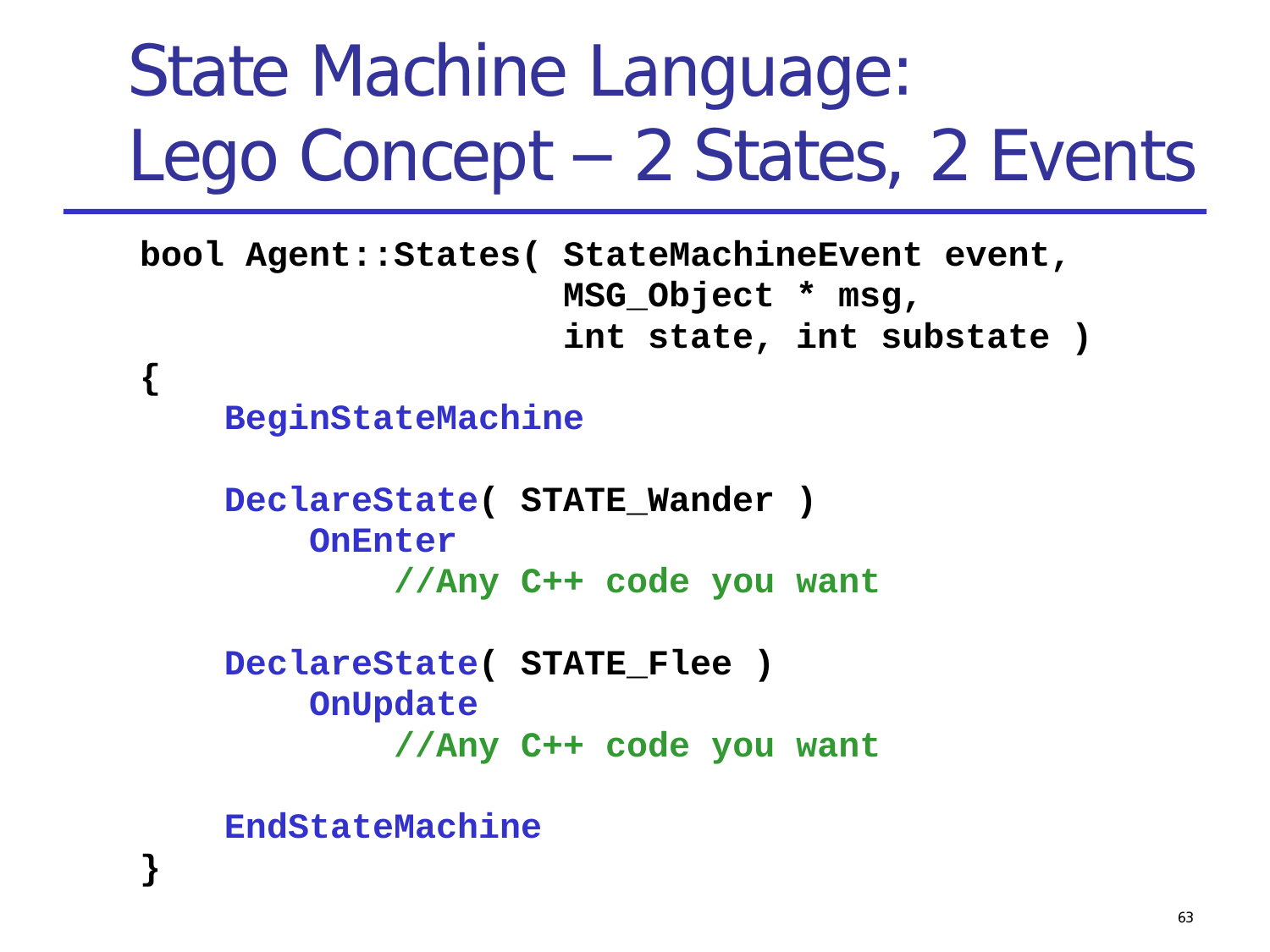

# State Machine Language: Lego Concept – 2 States, 2 Events
bool Agent::States( StateMachineEvent event,
                    MSG_Object * msg,
                    int state, int substate )
{
    BeginStateMachine

    DeclareState( STATE_Wander )
        OnEnter
            //Any C++ code you want

    DeclareState( STATE_Flee )
        OnUpdate
            //Any C++ code you want

    EndStateMachine
}
63